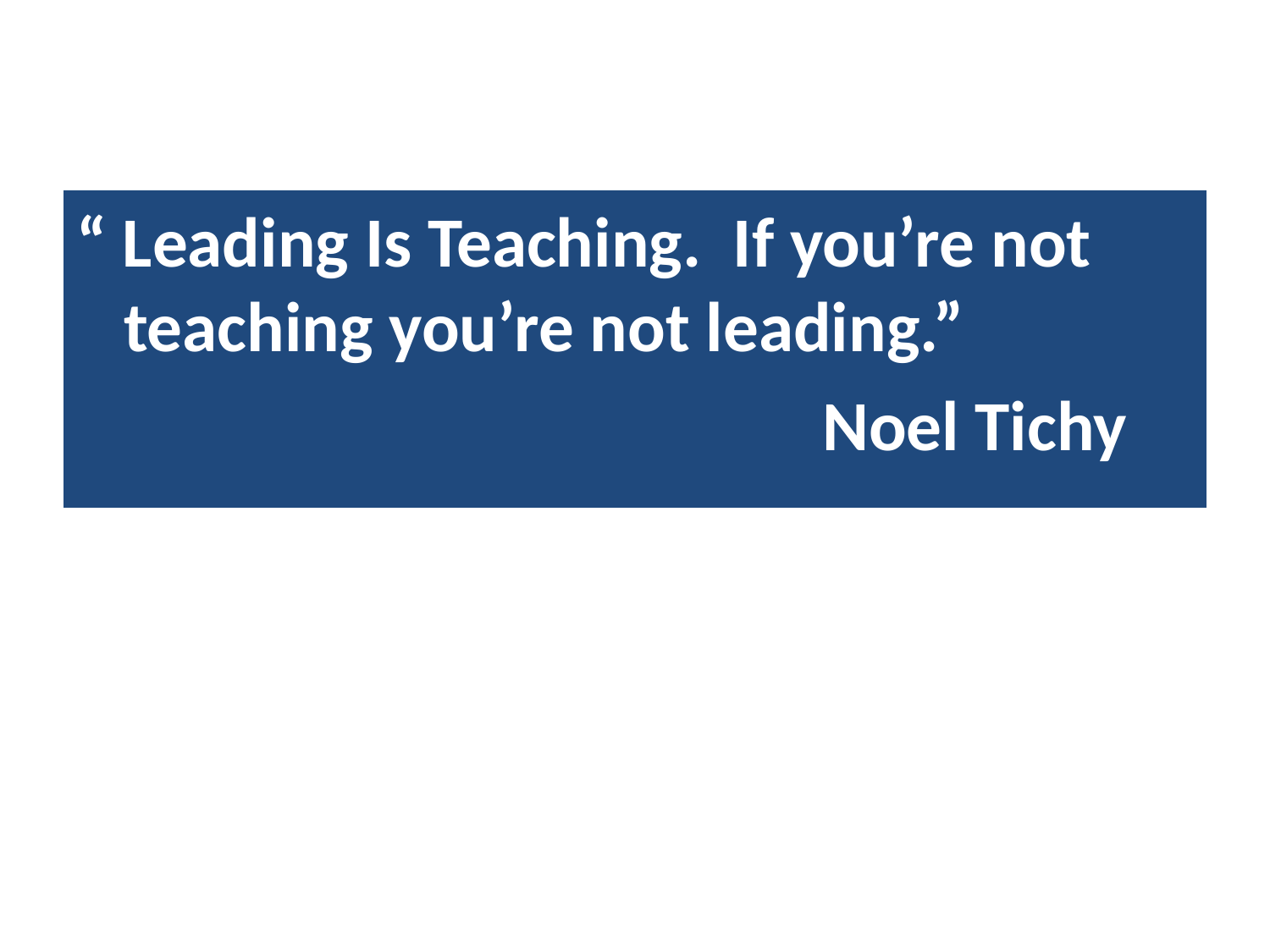

#
“ Leading Is Teaching.  If you’re not teaching you’re not leading.”
                                               Noel Tichy